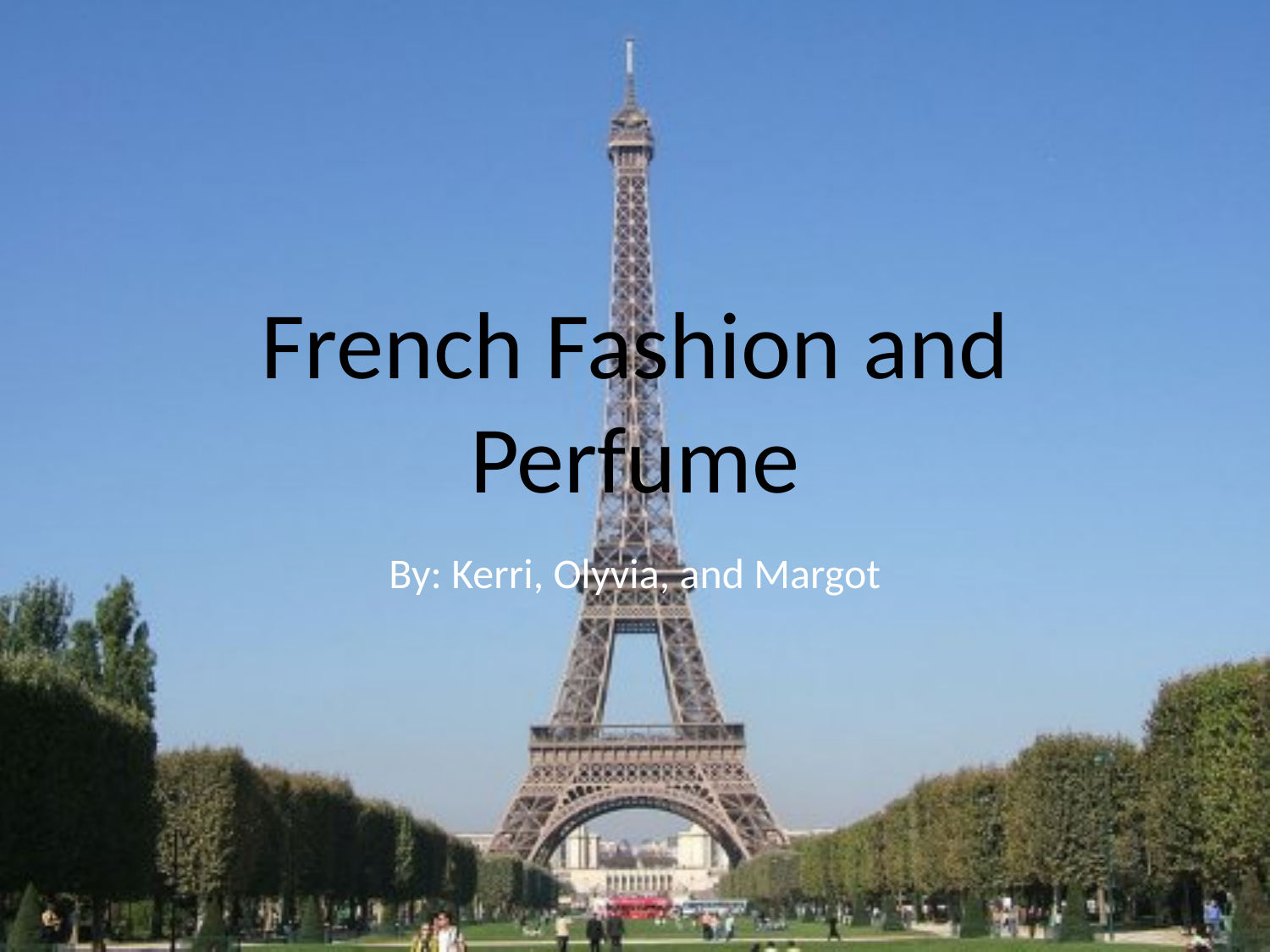

# French Fashion and Perfume
By: Kerri, Olyvia, and Margot